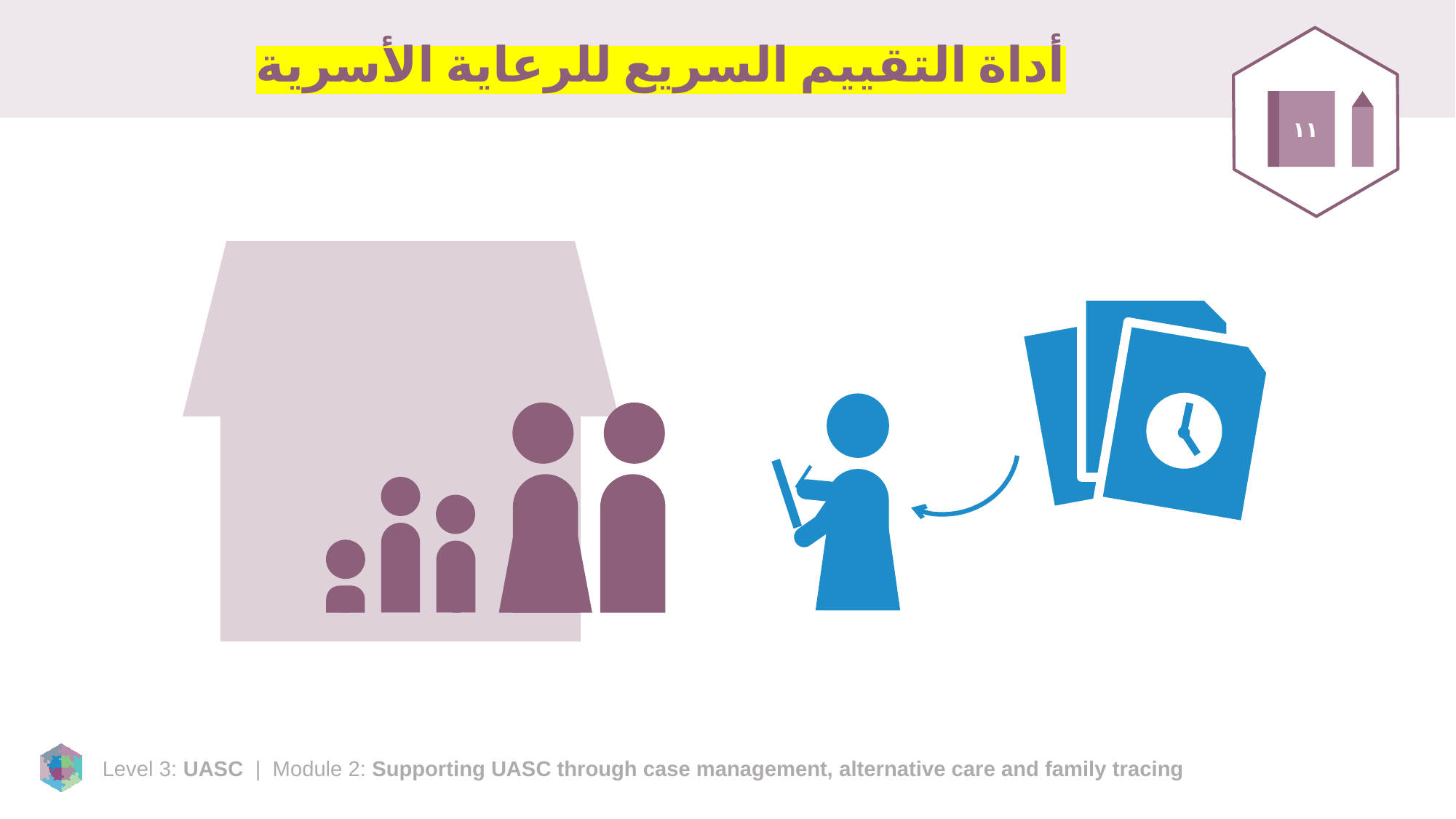

# أداة التقييم السريع للرعاية الأسرية

١١